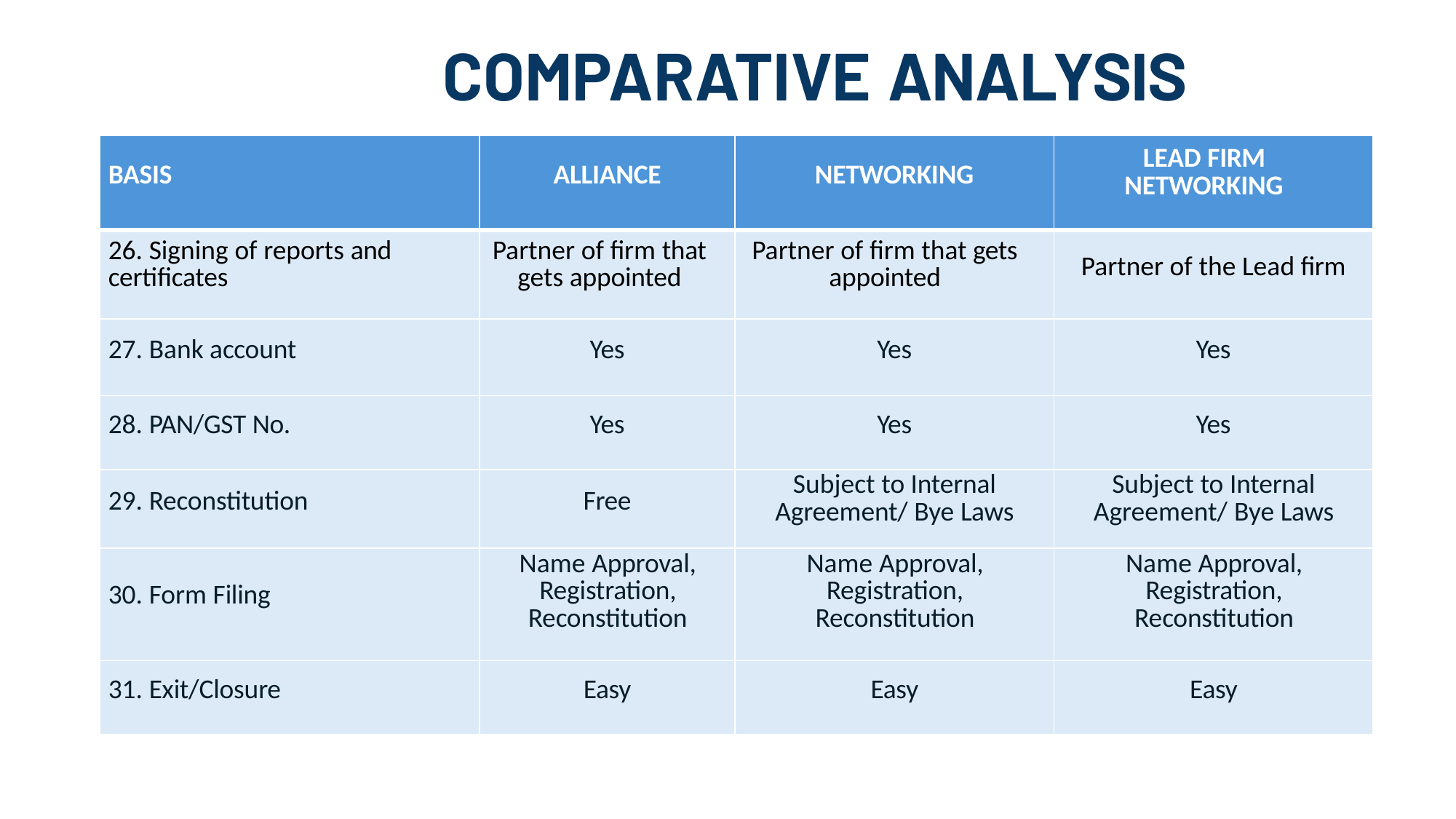

# Comparative Analysis
| BASIS | ALLIANCE | NETWORKING | LEAD FIRM NETWORKING |
| --- | --- | --- | --- |
| 26. Signing of reports and certificates | Partner of firm that gets appointed | Partner of firm that gets appointed | Partner of the Lead firm |
| 27. Bank account | Yes | Yes | Yes |
| 28. PAN/GST No. | Yes | Yes | Yes |
| 29. Reconstitution | Free | Subject to Internal Agreement/ Bye Laws | Subject to Internal Agreement/ Bye Laws |
| 30. Form Filing | Name Approval, Registration, Reconstitution | Name Approval, Registration, Reconstitution | Name Approval, Registration, Reconstitution |
| 31. Exit/Closure | Easy | Easy | Easy |